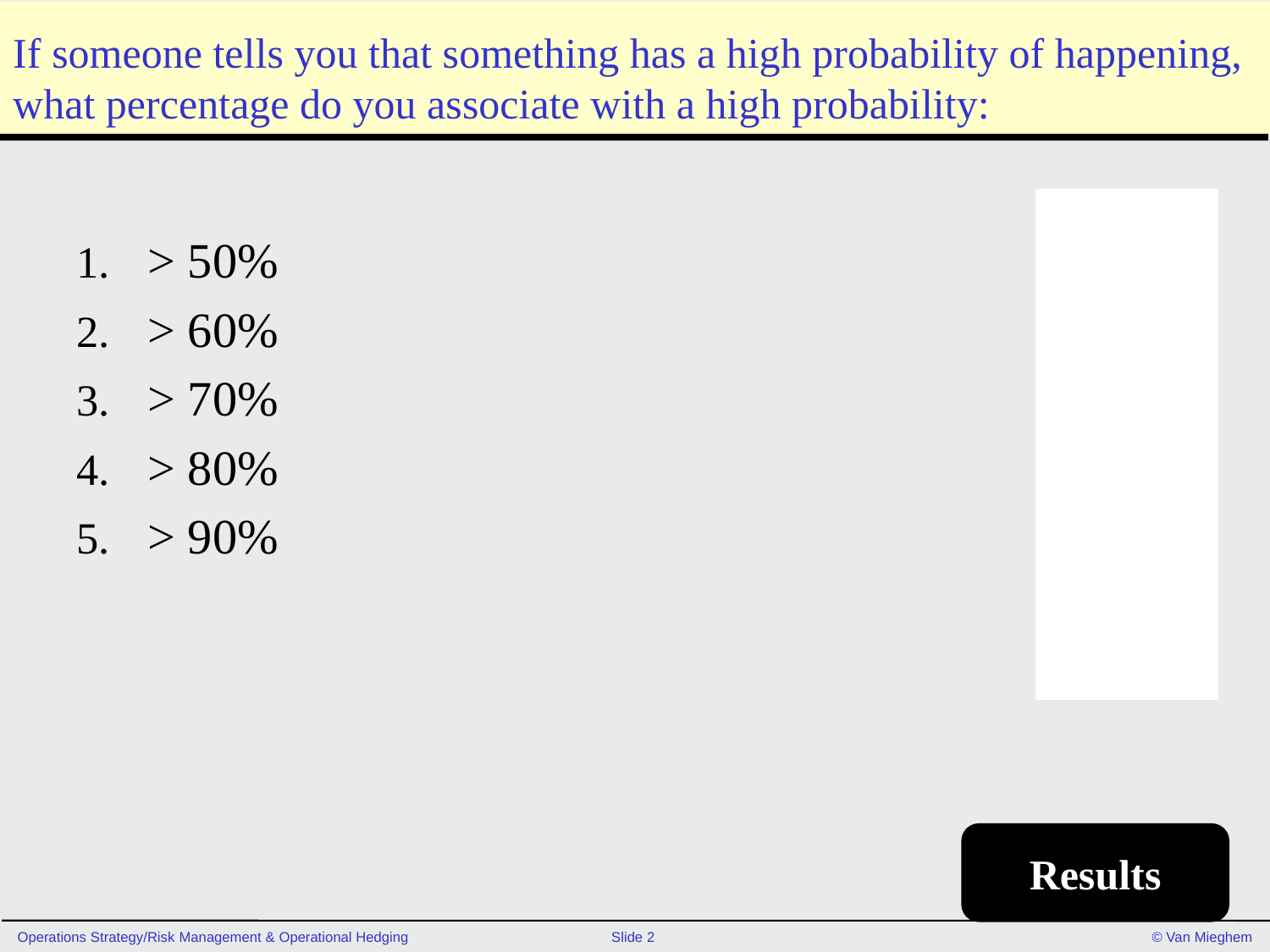

# If someone tells you that something has a high probability of happening, what percentage do you associate with a high probability:

> 50%
> 60%
> 70%
> 80%
> 90%
6%
4%
21%
58%
11%
Results